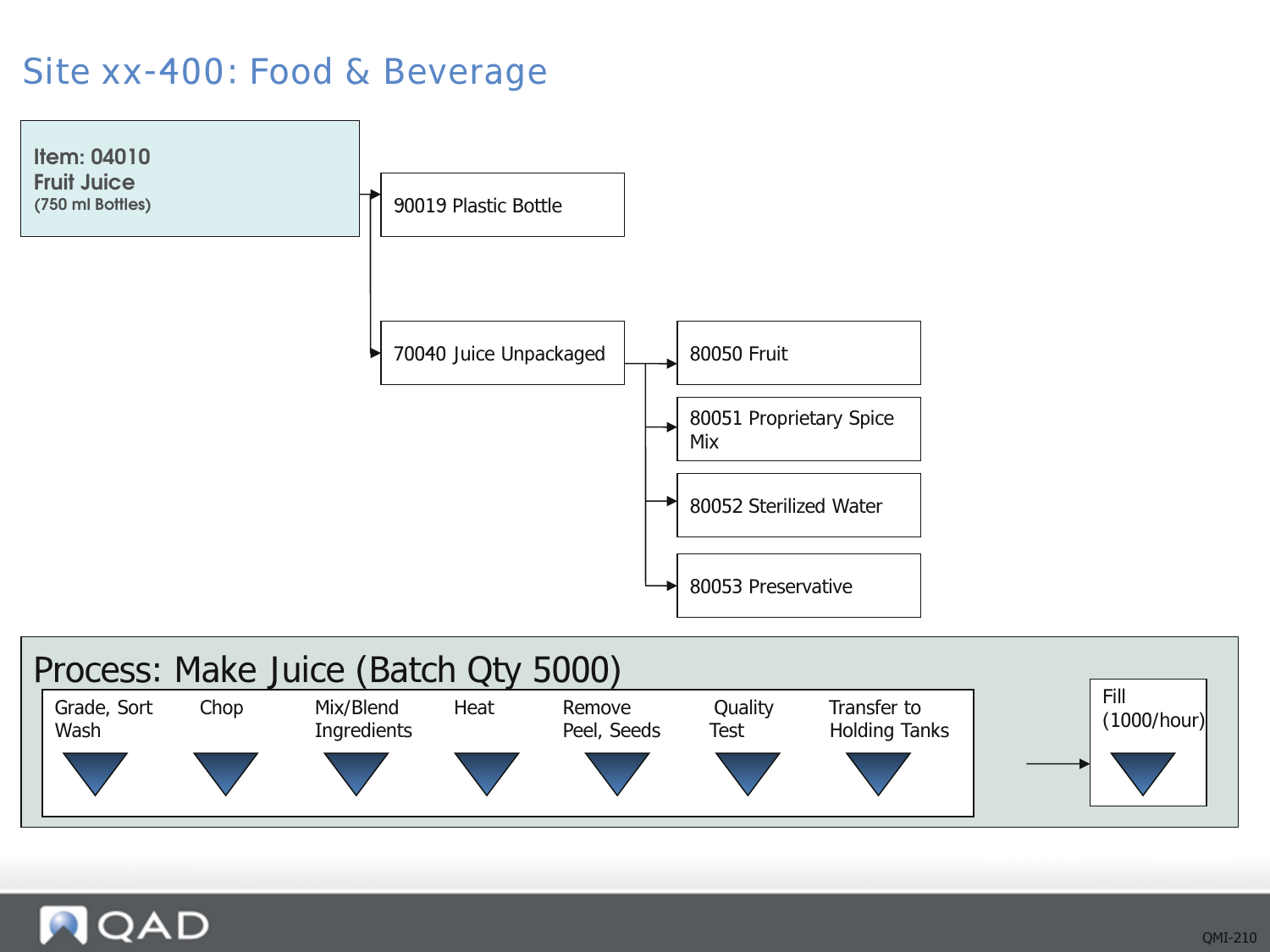

Site xx-400: Food & Beverage
# Item: 04010 Fruit Juice (750 ml Bottles)
90019 Plastic Bottle

70040 Juice Unpackaged
80050 Fruit

80051 Proprietary Spice
Mix

80052 Sterilized Water

80053 Preservative

Process: Make Juice (Batch Qty 5000)

Fill
(1000/hour)

Grade, Sort 	   Chop	 Mix/Blend	   Heat	Remove	    Quality         Transfer to
Wash	   	 Ingredients      	Peel, Seeds        Test              Holding Tanks

QMI-210